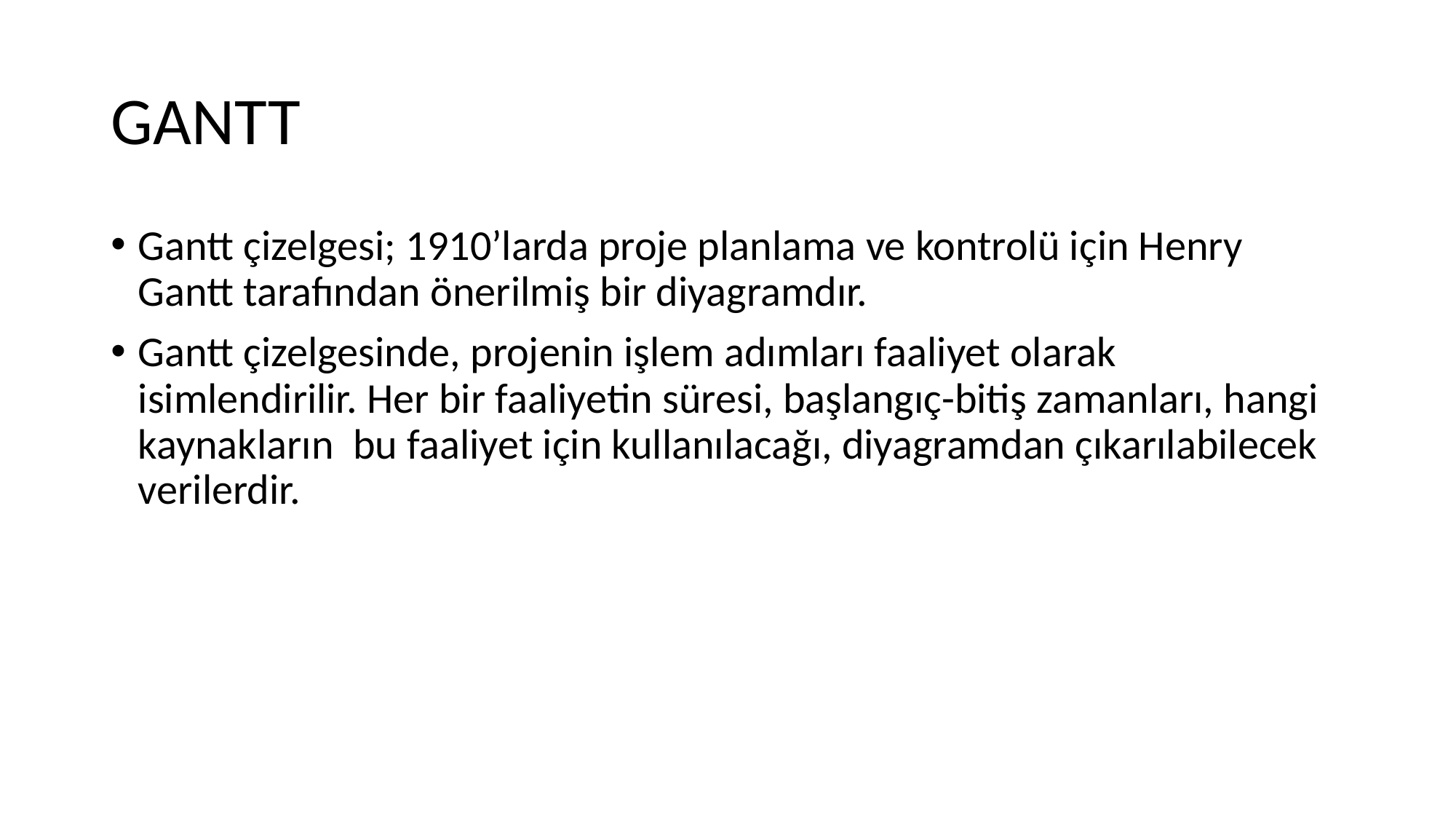

# GANTT
Gantt çizelgesi; 1910’larda proje planlama ve kontrolü için Henry Gantt tarafından önerilmiş bir diyagramdır.
Gantt çizelgesinde, projenin işlem adımları faaliyet olarak isimlendirilir. Her bir faaliyetin süresi, başlangıç-bitiş zamanları, hangi kaynakların  bu faaliyet için kullanılacağı, diyagramdan çıkarılabilecek verilerdir.